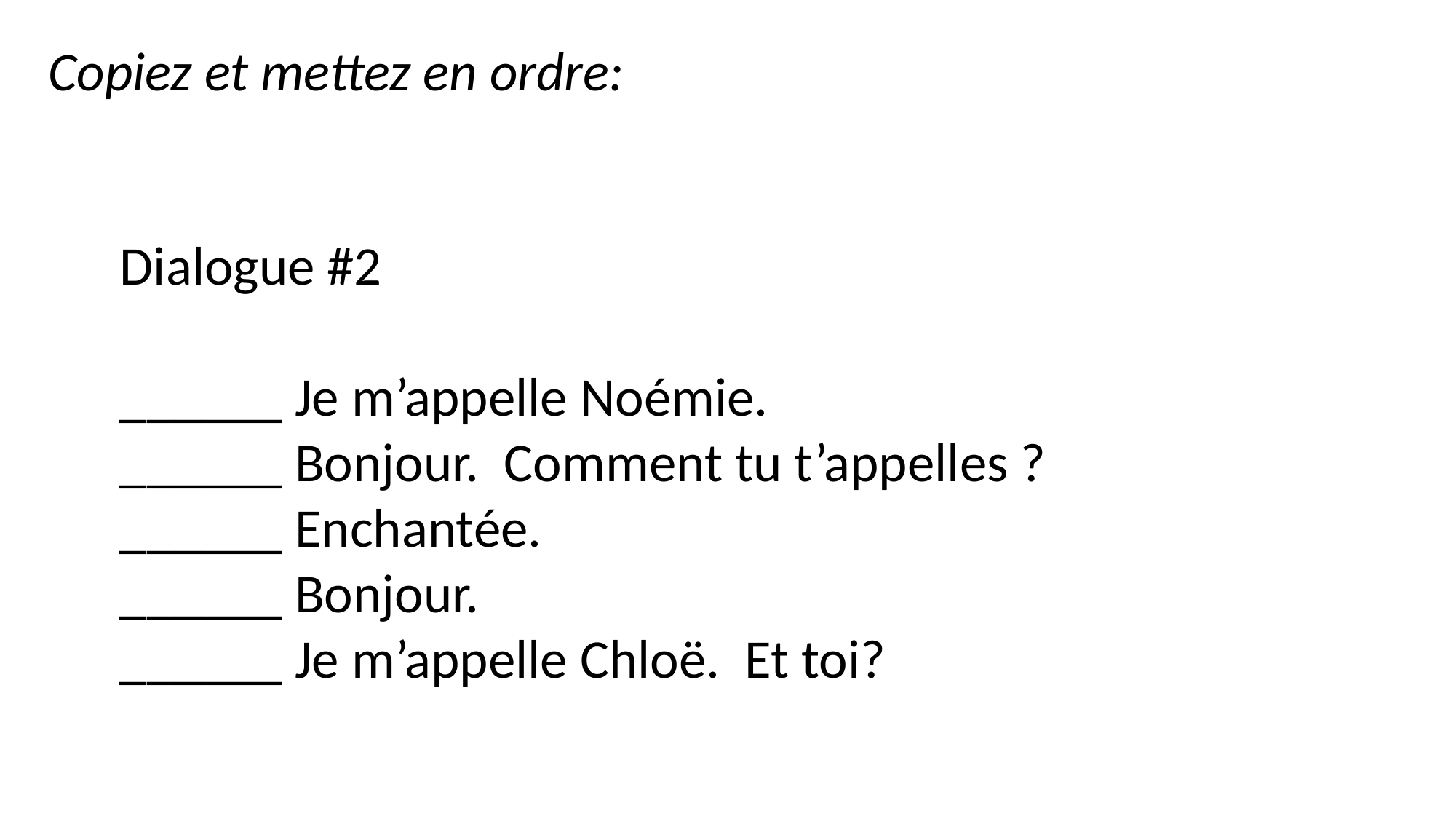

Copiez et mettez en ordre:
Dialogue #2

______ Je m’appelle Noémie.
______ Bonjour.  Comment tu t’appelles ?
______ Enchantée.
______ Bonjour.
______ Je m’appelle Chloë.  Et toi?